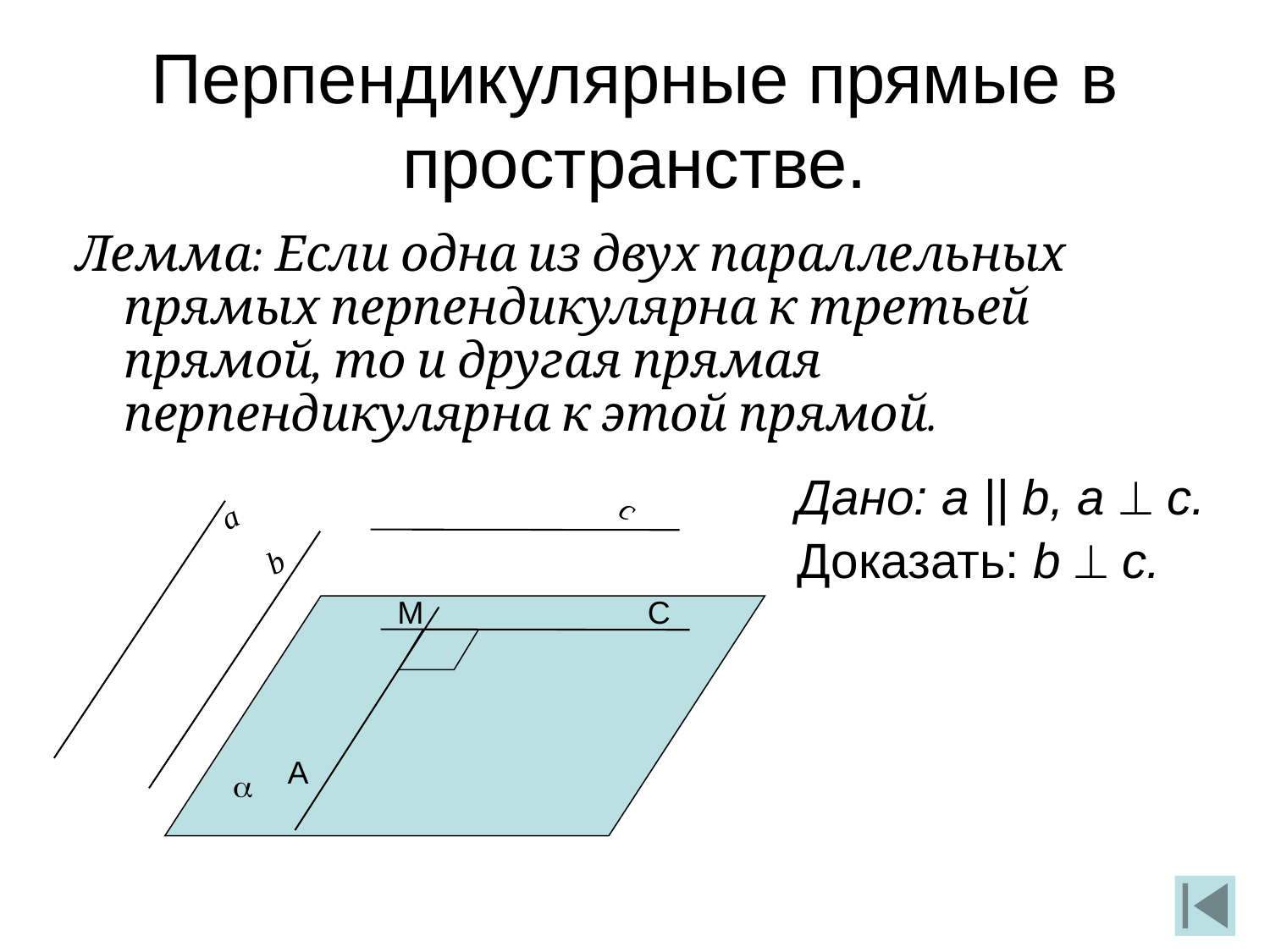

# Перпендикулярные прямые в пространстве.
Лемма: Если одна из двух параллельных прямых перпендикулярна к третьей прямой, то и другая прямая перпендикулярна к этой прямой.
с

Дано: a || b, a ⊥ c.
Доказать: b ⊥ c.
а

b

М
С

α

А